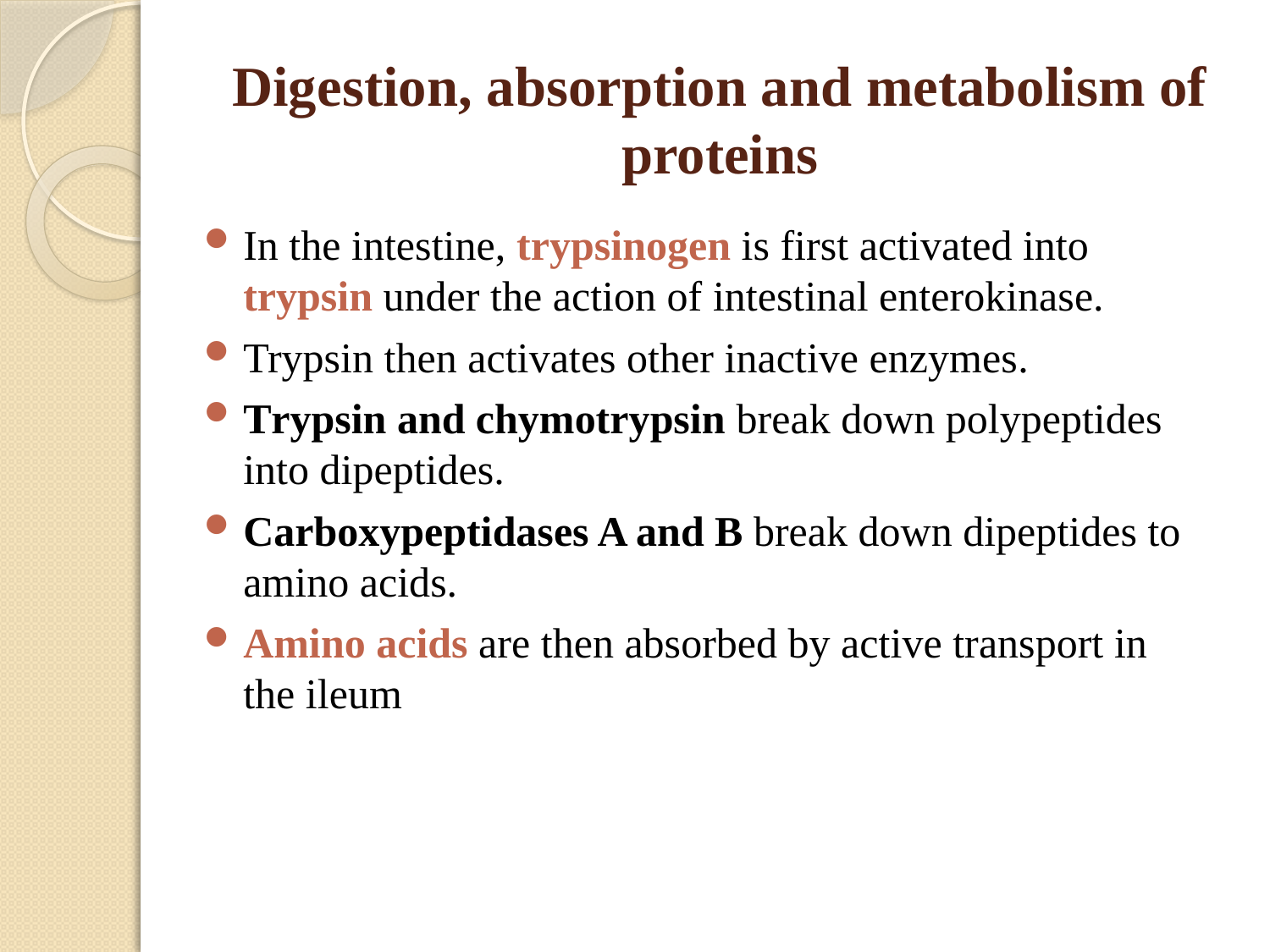

# Digestion, absorption and metabolism of proteins
In the intestine, trypsinogen is first activated into trypsin under the action of intestinal enterokinase.
Trypsin then activates other inactive enzymes.
Trypsin and chymotrypsin break down polypeptides into dipeptides.
Carboxypeptidases A and B break down dipeptides to amino acids.
Amino acids are then absorbed by active transport in the ileum